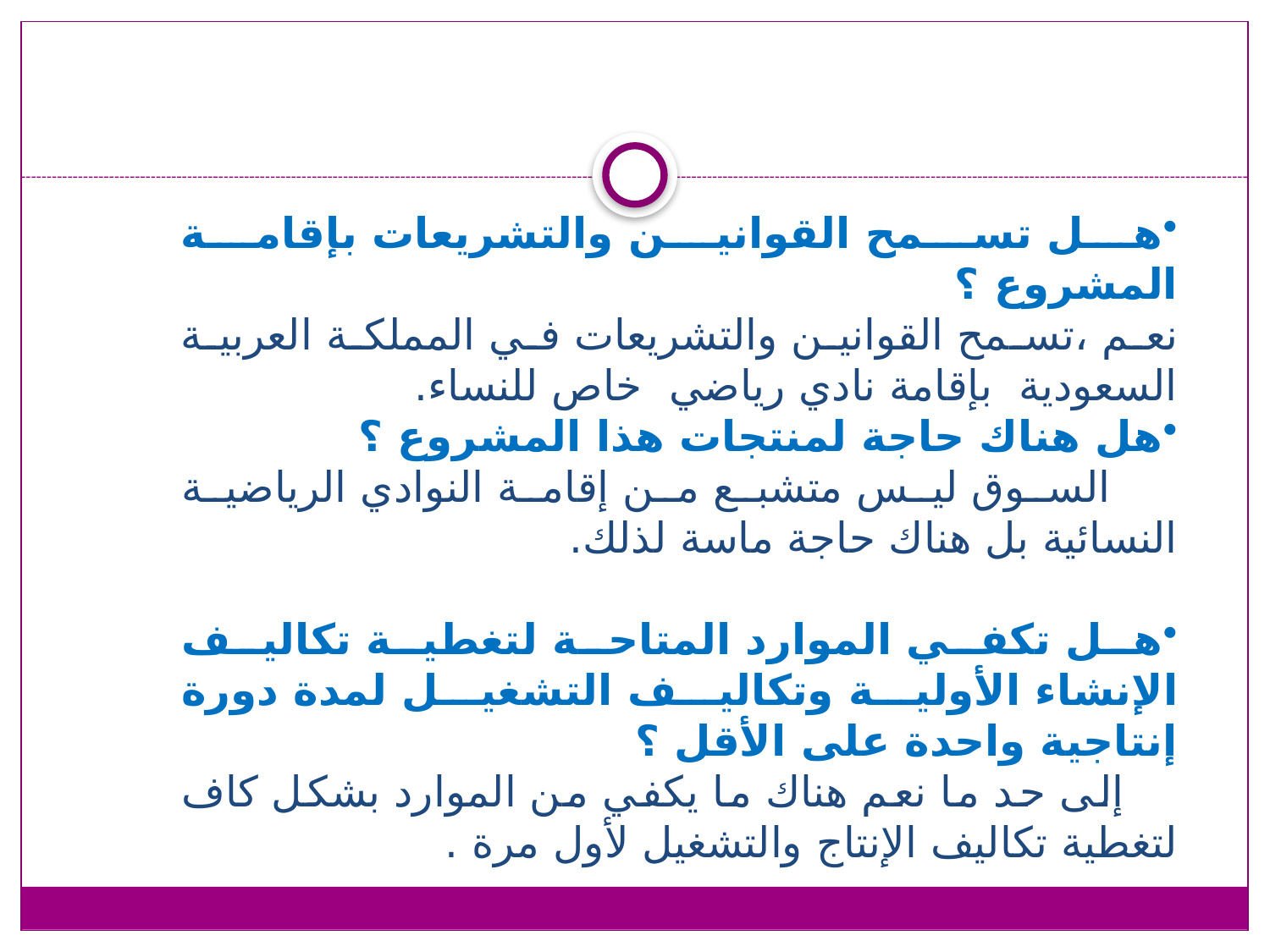

هل تسمح القوانين والتشريعات بإقامة المشروع ؟
نعم ،تسمح القوانين والتشريعات في المملكة العربية السعودية  بإقامة نادي رياضي  خاص للنساء.
هل هناك حاجة لمنتجات هذا المشروع ؟
     السوق ليس متشبع من إقامة النوادي الرياضية النسائية بل هناك حاجة ماسة لذلك.

هل تكفي الموارد المتاحة لتغطية تكاليف الإنشاء الأولية وتكاليف التشغيل لمدة دورة إنتاجية واحدة على الأقل ؟
    إلى حد ما نعم هناك ما يكفي من الموارد بشكل كاف لتغطية تكاليف الإنتاج والتشغيل لأول مرة .